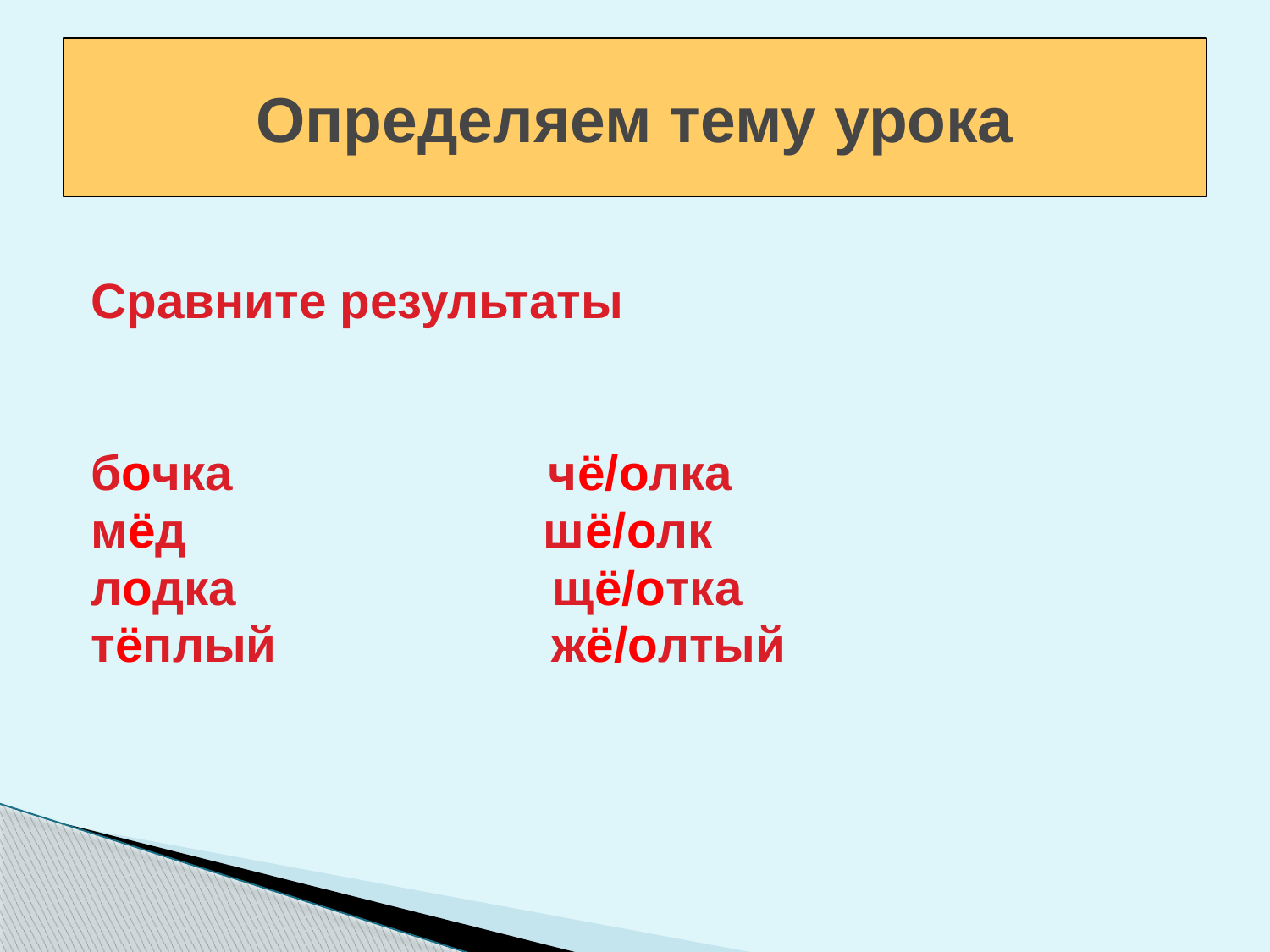

# Определяем тему урока

Сравните результаты

бочка                       чё/олка
мёд                          шё/олк
лодка                       щё/отка
тёплый                    жё/олтый